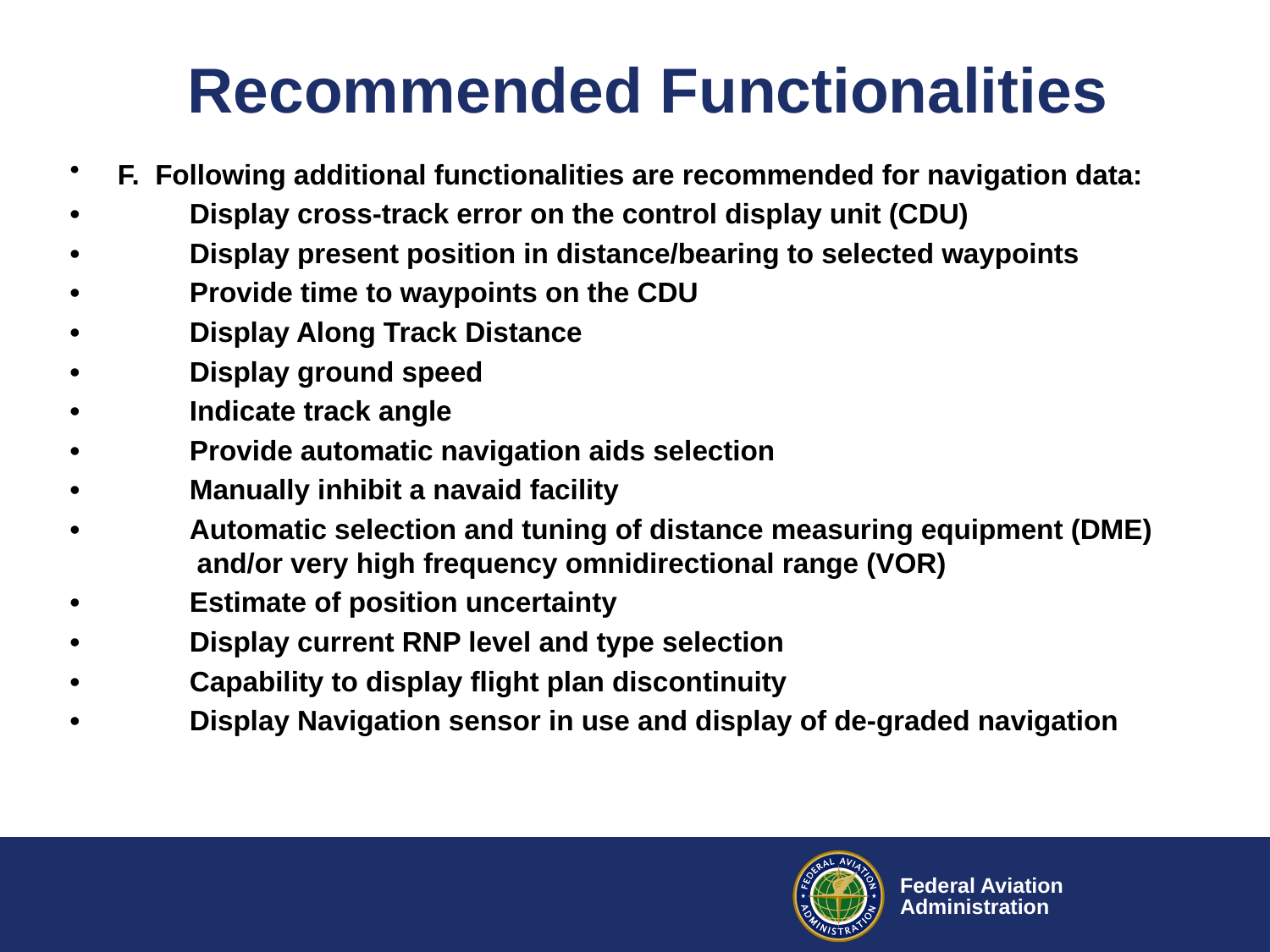

# Recommended Functionalities
F.  Following additional functionalities are recommended for navigation data:
•              Display cross-track error on the control display unit (CDU)
•              Display present position in distance/bearing to selected waypoints
•              Provide time to waypoints on the CDU
•              Display Along Track Distance
•              Display ground speed
•              Indicate track angle
•              Provide automatic navigation aids selection
•              Manually inhibit a navaid facility
•              Automatic selection and tuning of distance measuring equipment (DME) 	and/or very high frequency omnidirectional range (VOR)
•              Estimate of position uncertainty
•              Display current RNP level and type selection
•              Capability to display flight plan discontinuity
•              Display Navigation sensor in use and display of de-graded navigation